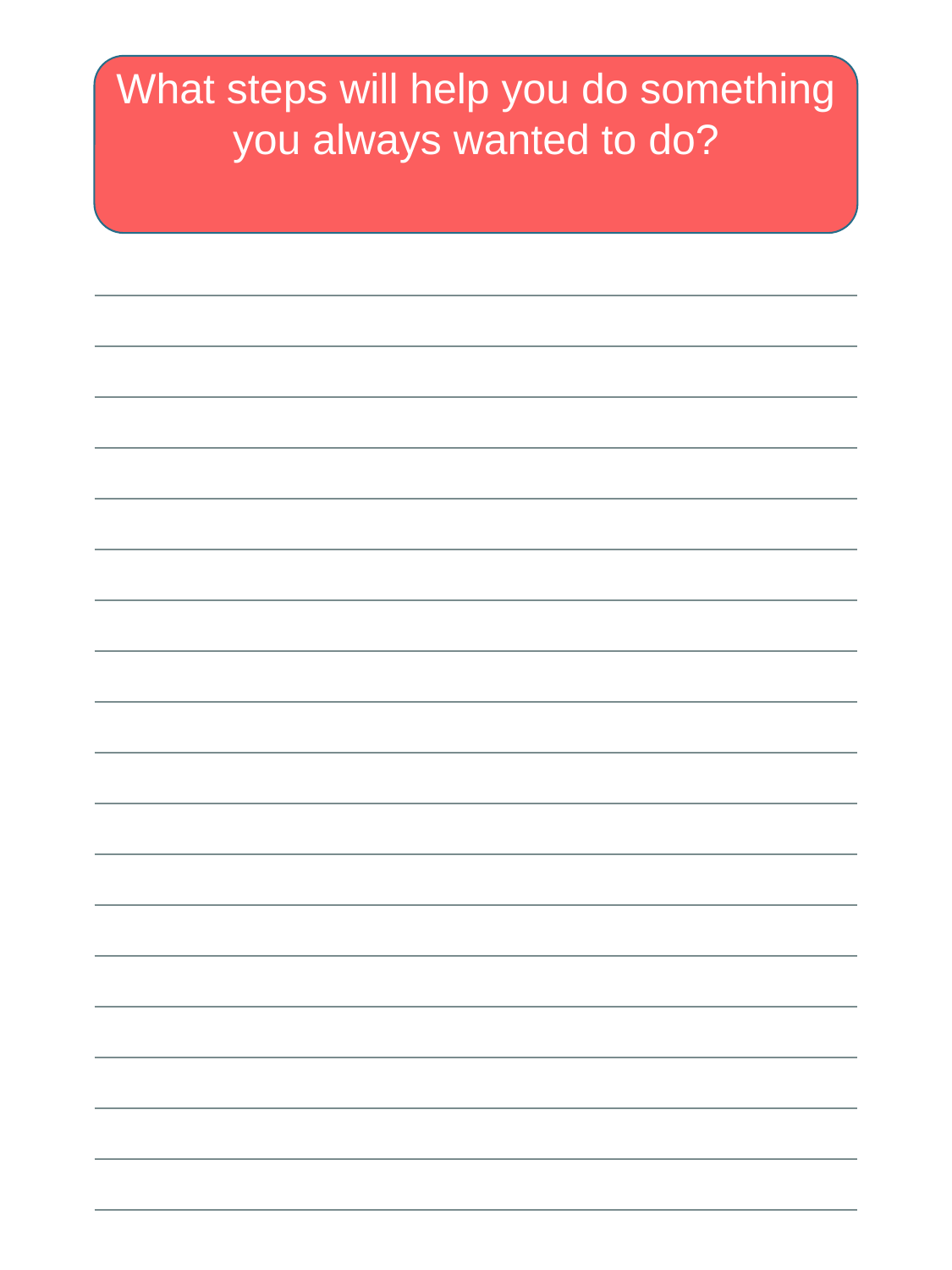

What steps will help you do something you always wanted to do?

|  |
| --- |
|  |
|  |
|  |
|  |
|  |
|  |
|  |
|  |
|  |
|  |
|  |
|  |
|  |
|  |
|  |
|  |
|  |